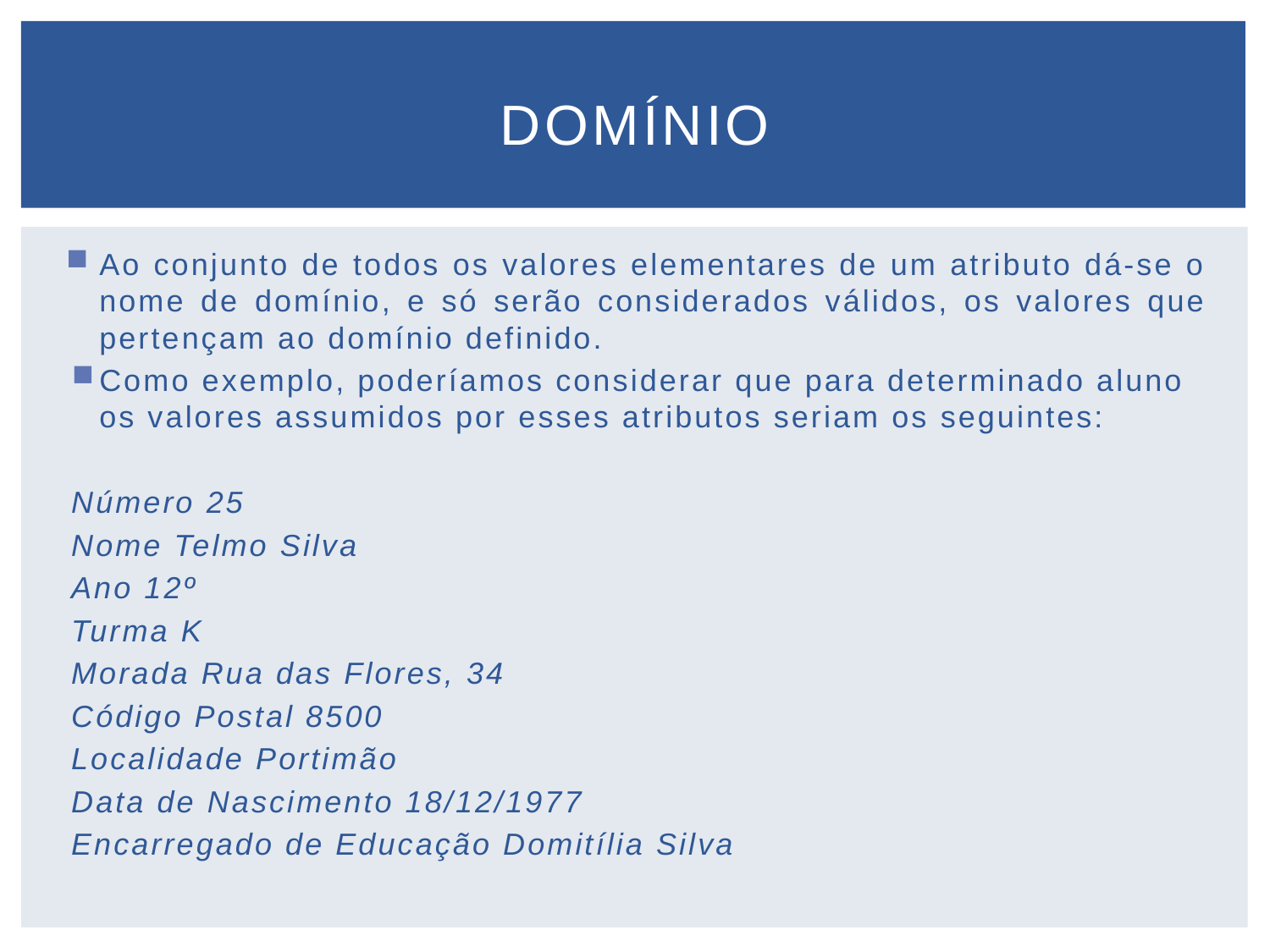

# domínio
Ao conjunto de todos os valores elementares de um atributo dá-se o nome de domínio, e só serão considerados válidos, os valores que pertençam ao domínio definido.
Como exemplo, poderíamos considerar que para determinado aluno os valores assumidos por esses atributos seriam os seguintes:

Número 25
Nome Telmo Silva
Ano 12º
Turma K
Morada Rua das Flores, 34
Código Postal 8500
Localidade Portimão
Data de Nascimento 18/12/1977
Encarregado de Educação Domitília Silva